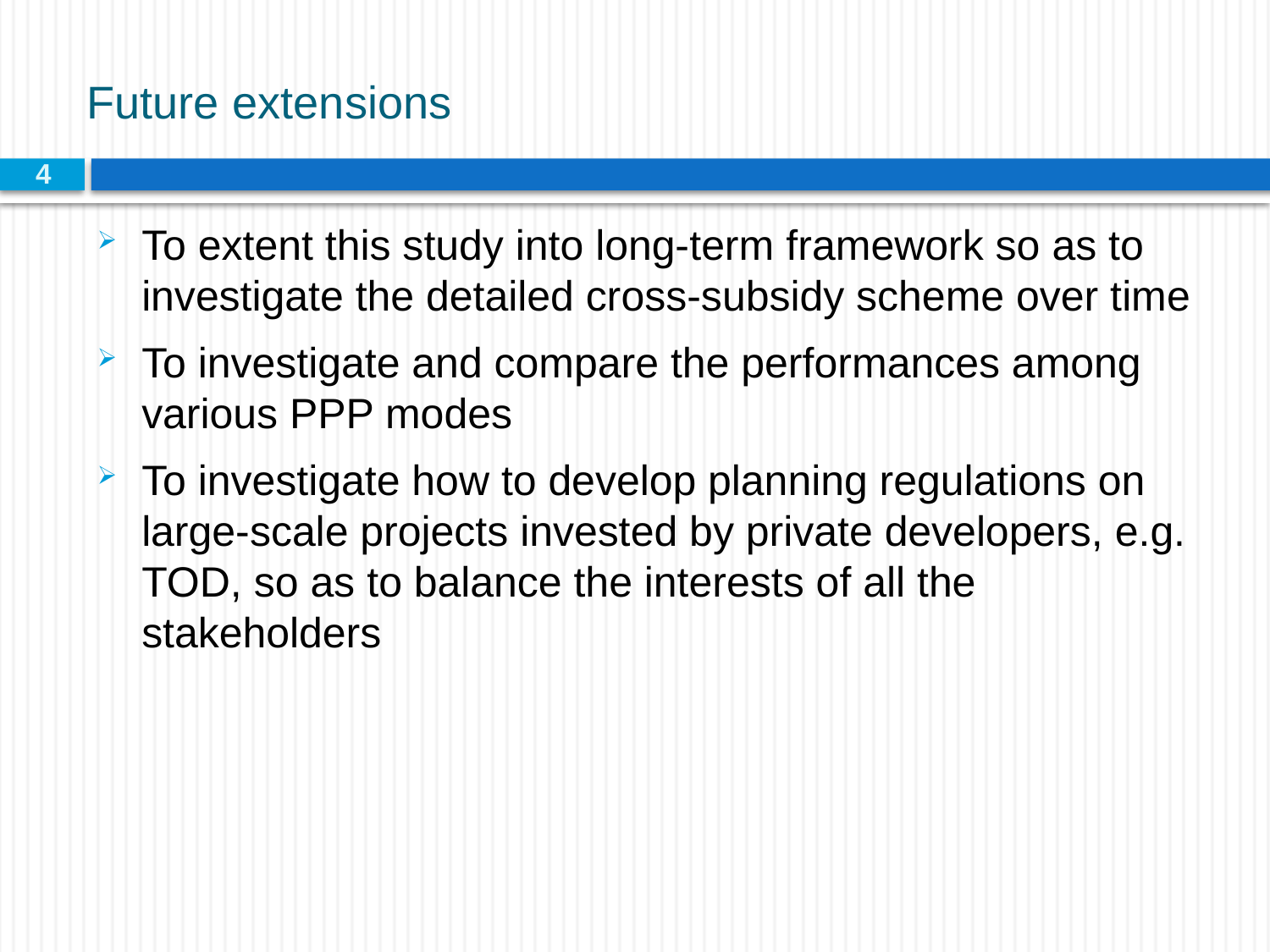

# Future extensions
4
To extent this study into long-term framework so as to investigate the detailed cross-subsidy scheme over time
To investigate and compare the performances among various PPP modes
To investigate how to develop planning regulations on large-scale projects invested by private developers, e.g. TOD, so as to balance the interests of all the stakeholders